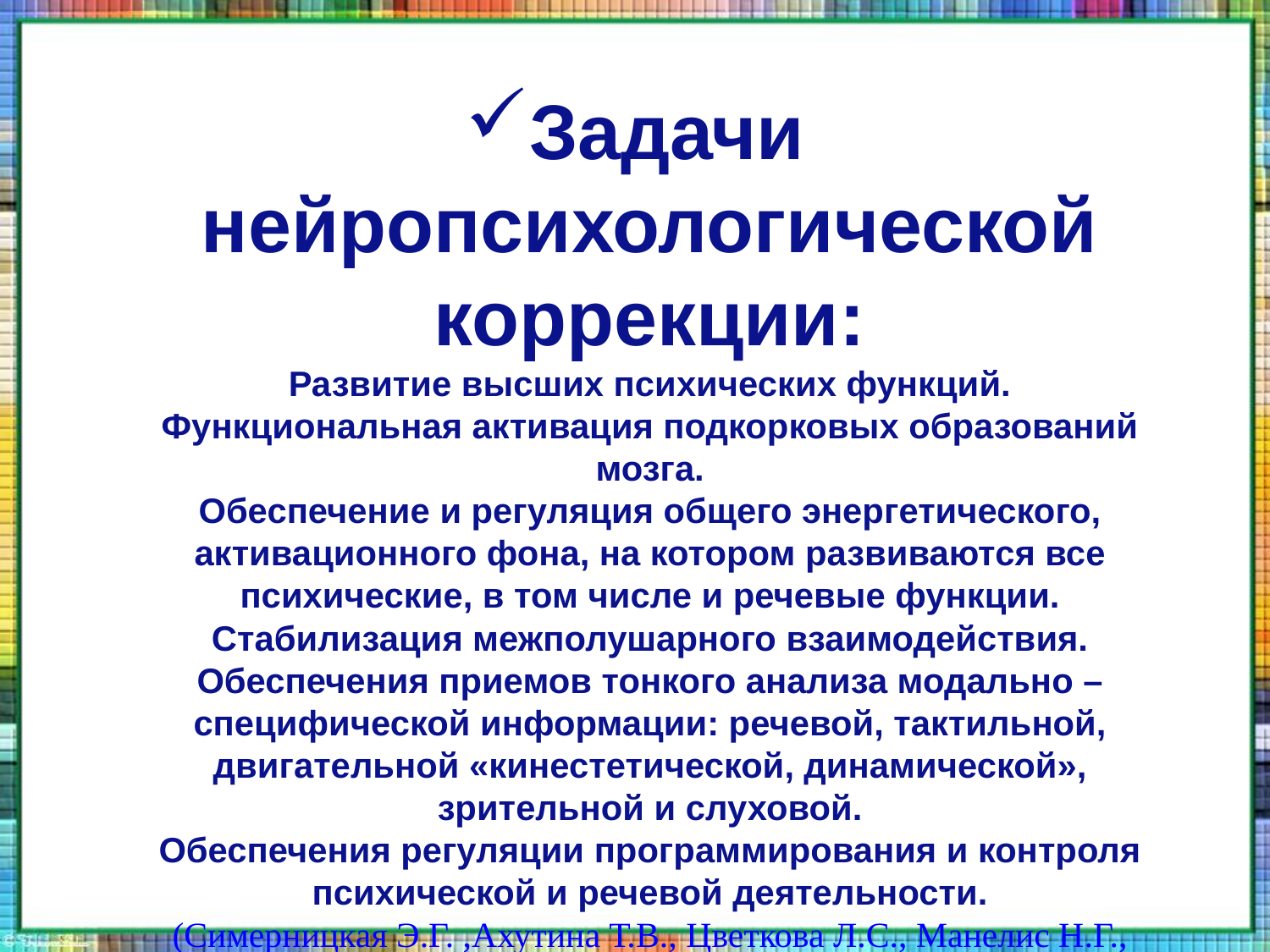

# Задачи нейропсихологической коррекции: Развитие высших психических функций. Функциональная активация подкорковых образований мозга. Обеспечение и регуляция общего энергетического, активационного фона, на котором развиваются все психические, в том числе и речевые функции. Стабилизация межполушарного взаимодействия. Обеспечения приемов тонкого анализа модально – специфической информации: речевой, тактильной, двигательной «кинестетической, динамической», зрительной и слуховой. Обеспечения регуляции программирования и контроля психической и речевой деятельности. (Симерницкая Э.Г. ,Ахутина Т.В., Цветкова Л.С., Манелис Н.Г., Корсакова Н.К., Семенович А.В., Цыганок А.А., Пылаева Н.М.)